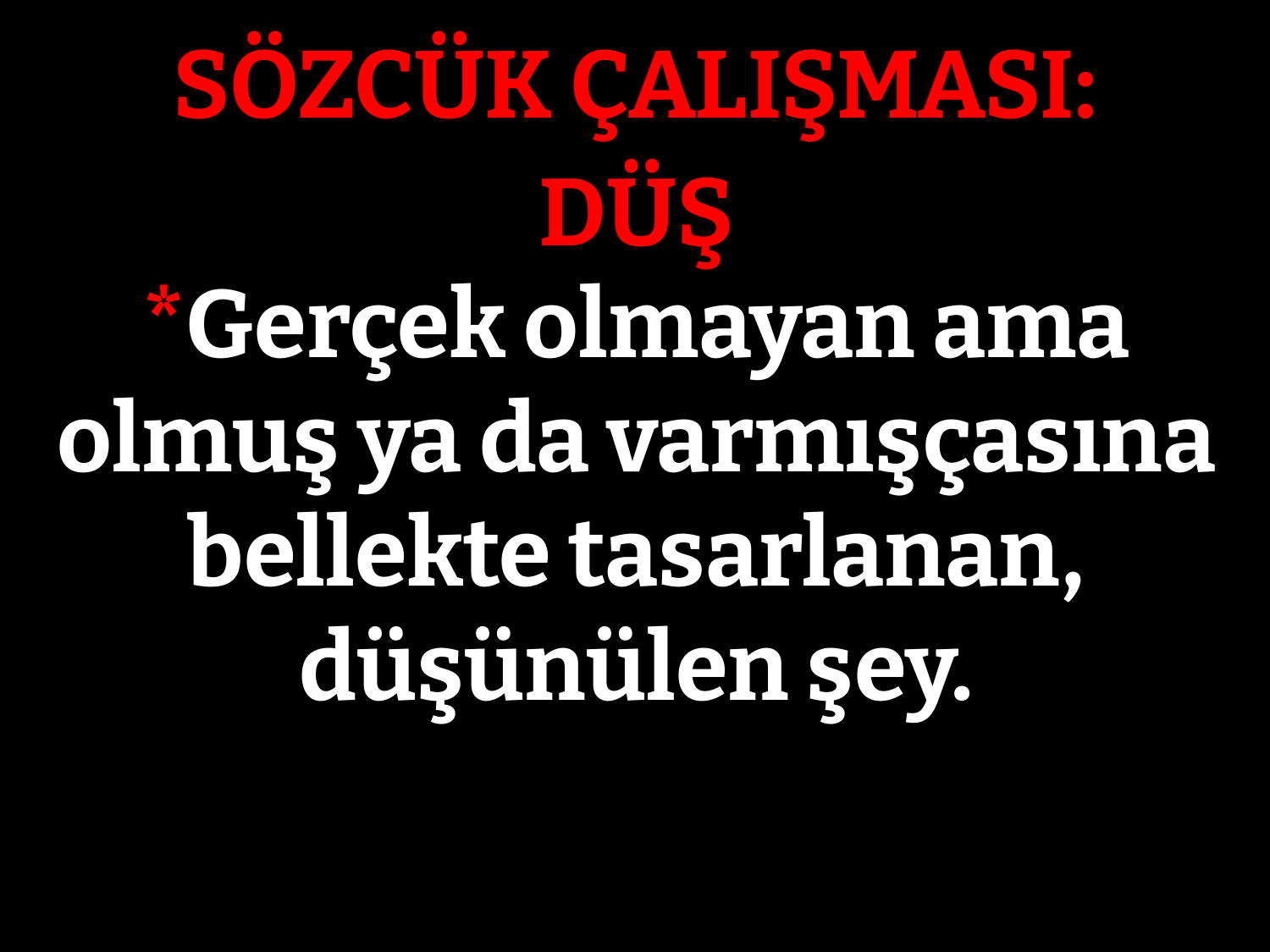

SÖZCÜK ÇALIŞMASI:
DÜŞ
*Gerçek olmayan ama olmuş ya da varmışçasına bellekte tasarlanan, düşünülen şey.